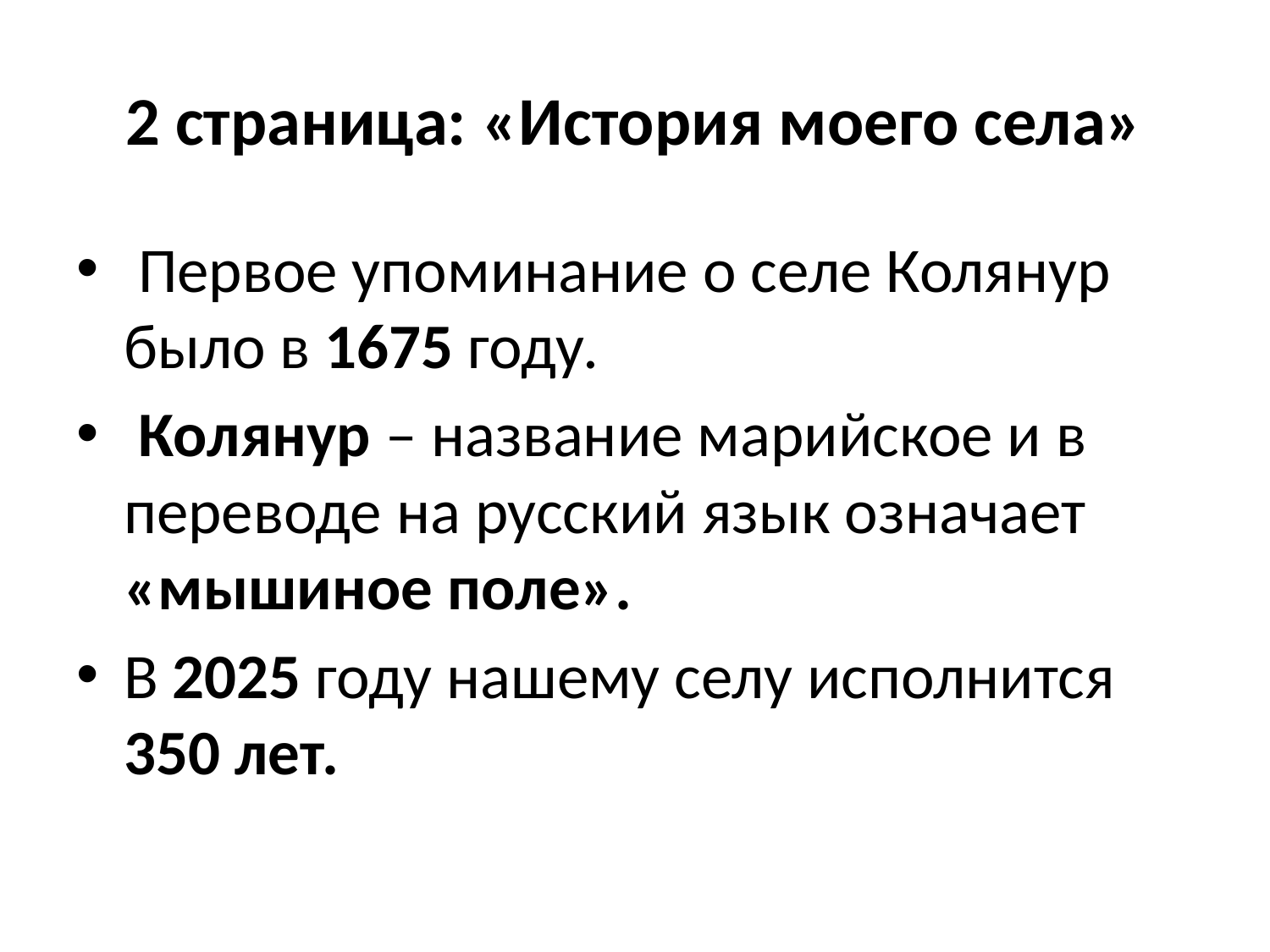

# 2 страница: «История моего села»
 Первое упоминание о селе Колянур было в 1675 году.
 Колянур – название марийское и в переводе на русский язык означает «мышиное поле».
В 2025 году нашему селу исполнится 350 лет.